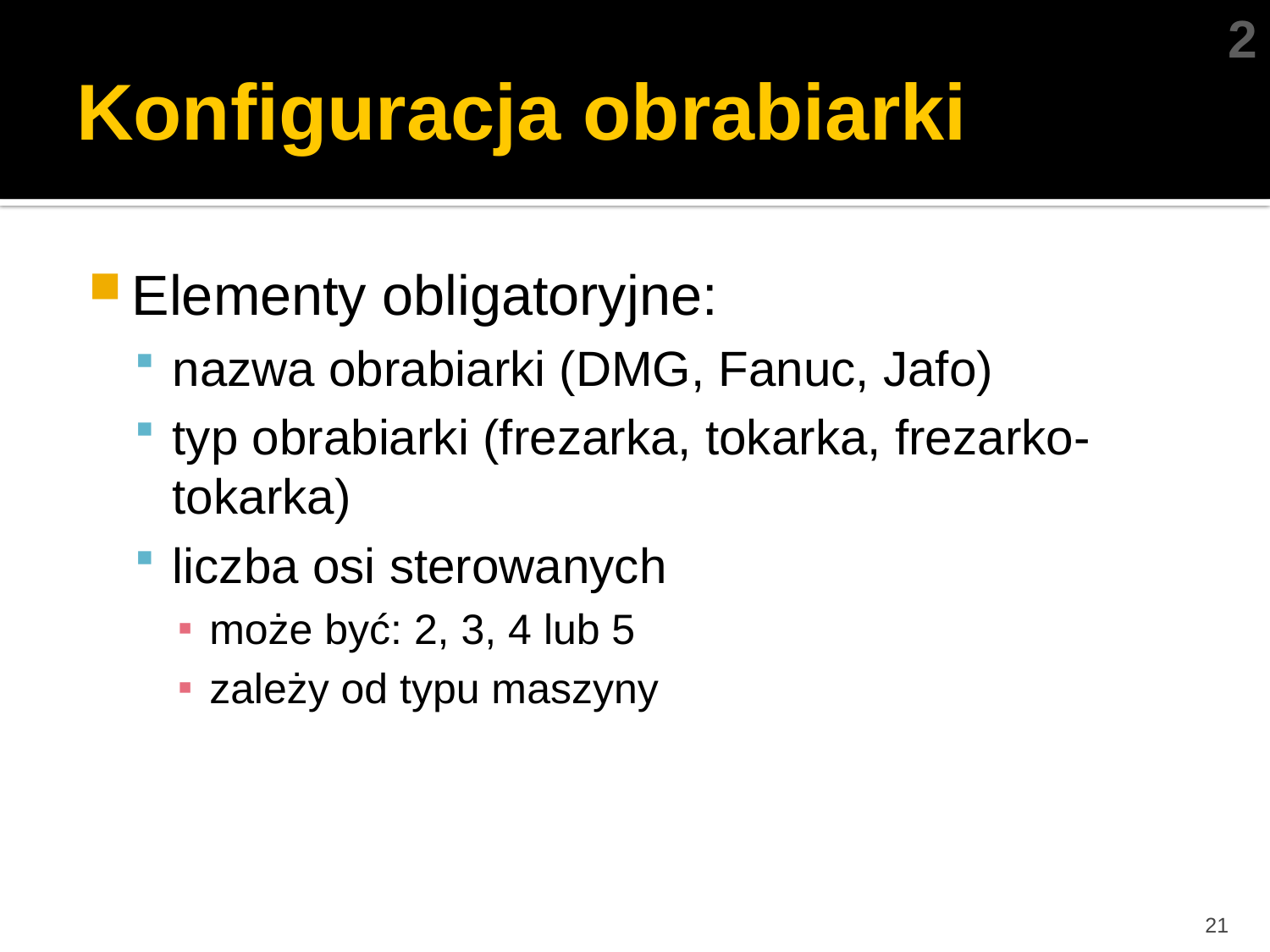

2
# Konfiguracja obrabiarki
Elementy obligatoryjne:
nazwa obrabiarki (DMG, Fanuc, Jafo)
typ obrabiarki (frezarka, tokarka, frezarko-tokarka)
liczba osi sterowanych
może być: 2, 3, 4 lub 5
zależy od typu maszyny
21